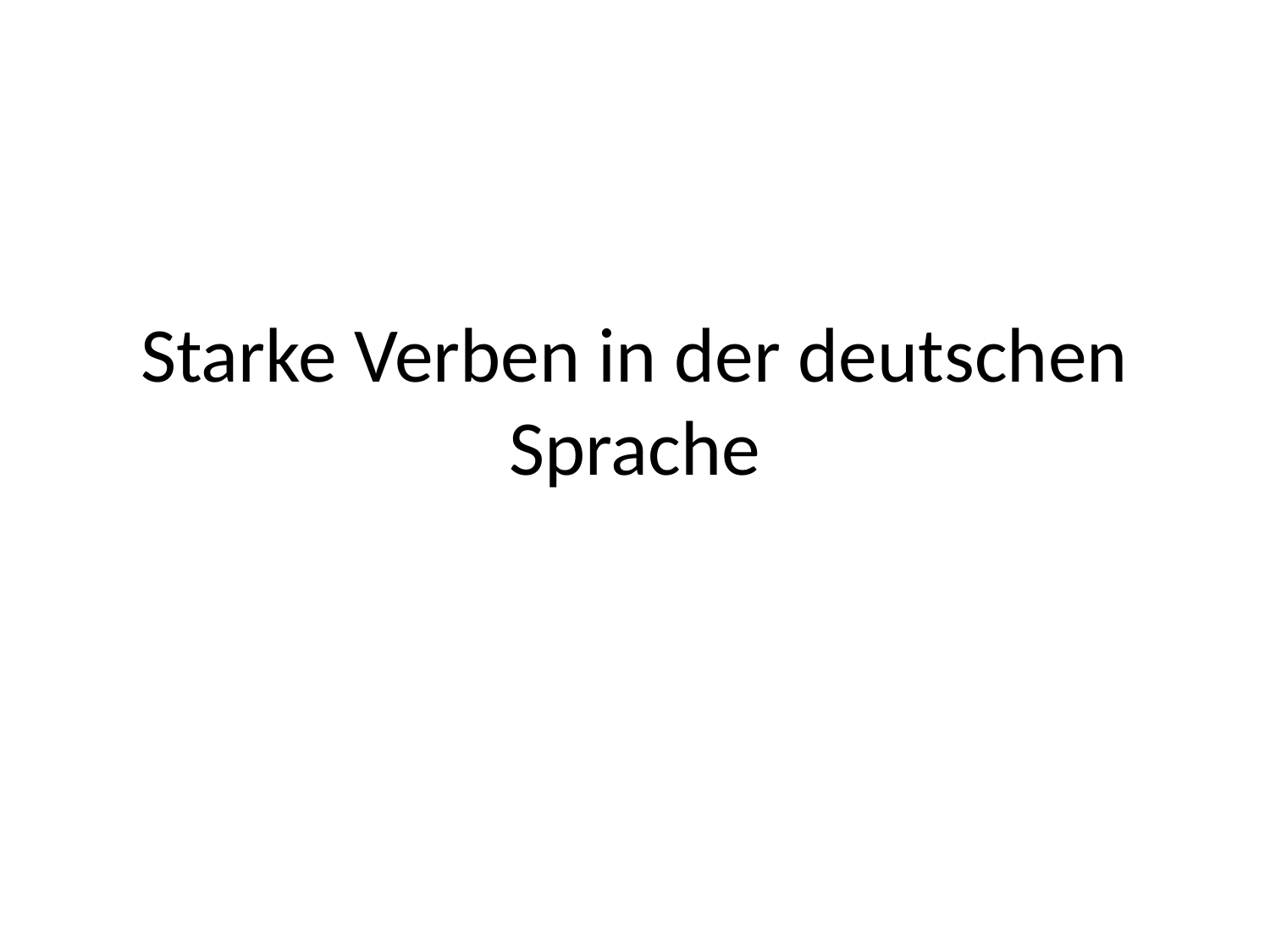

# Starke Verben in der deutschen Sprache